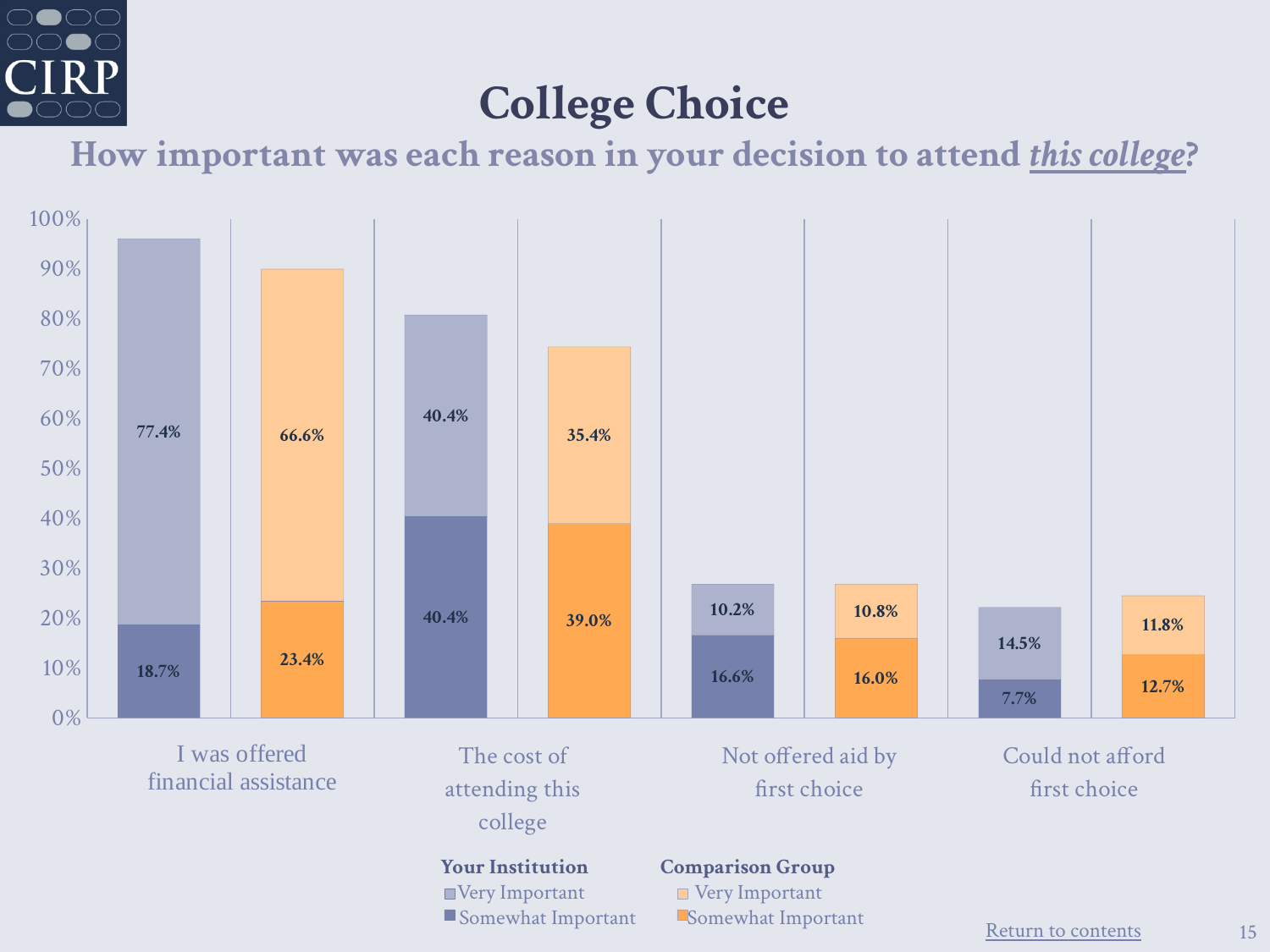

# College Choice How important was each reason in your decision to attend this college?

### Chart

| Category | Somewhat Important | Very Important |
|---|---|---|
| Your Institution | 0.187 | 0.774 |
| Comparison Group | 0.234 | 0.666 |
| Your Institution | 0.404 | 0.404 |
| Comparison Group | 0.39 | 0.354 |
| Your Institution | 0.166 | 0.102 |
| Comparison Group | 0.16 | 0.108 |
| Your Institution | 0.077 | 0.145 |
| Comparison Group | 0.127 | 0.118 |
 Your Institution                 Comparison Group
     Very Important       	 Very Important
     Somewhat Important           Somewhat Important
15